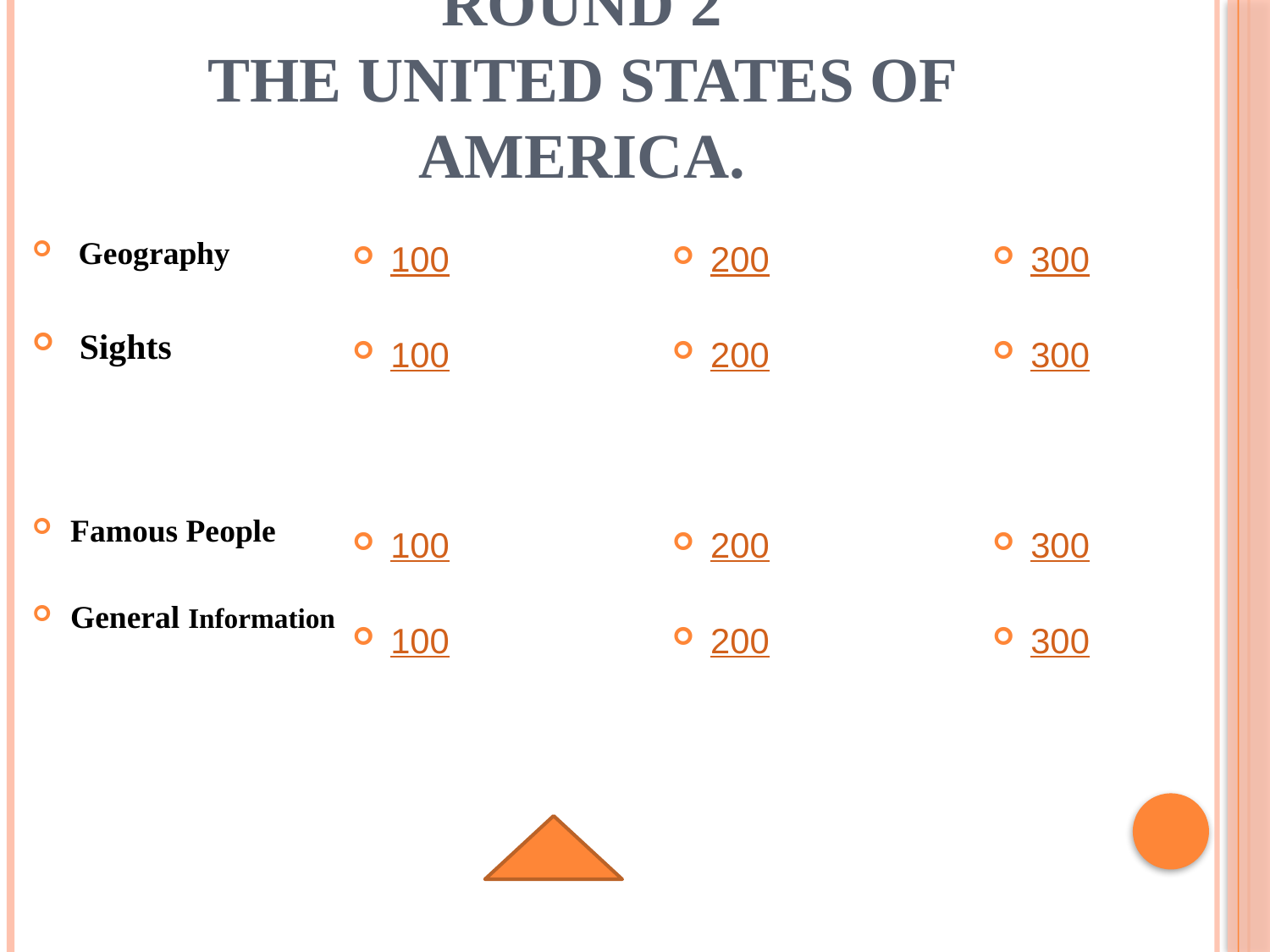

# Round 2 The United States of America.
 Geography
 Sights

Famous People
General Information

100
100

100
100

200
200

200
200

300
300

300
300